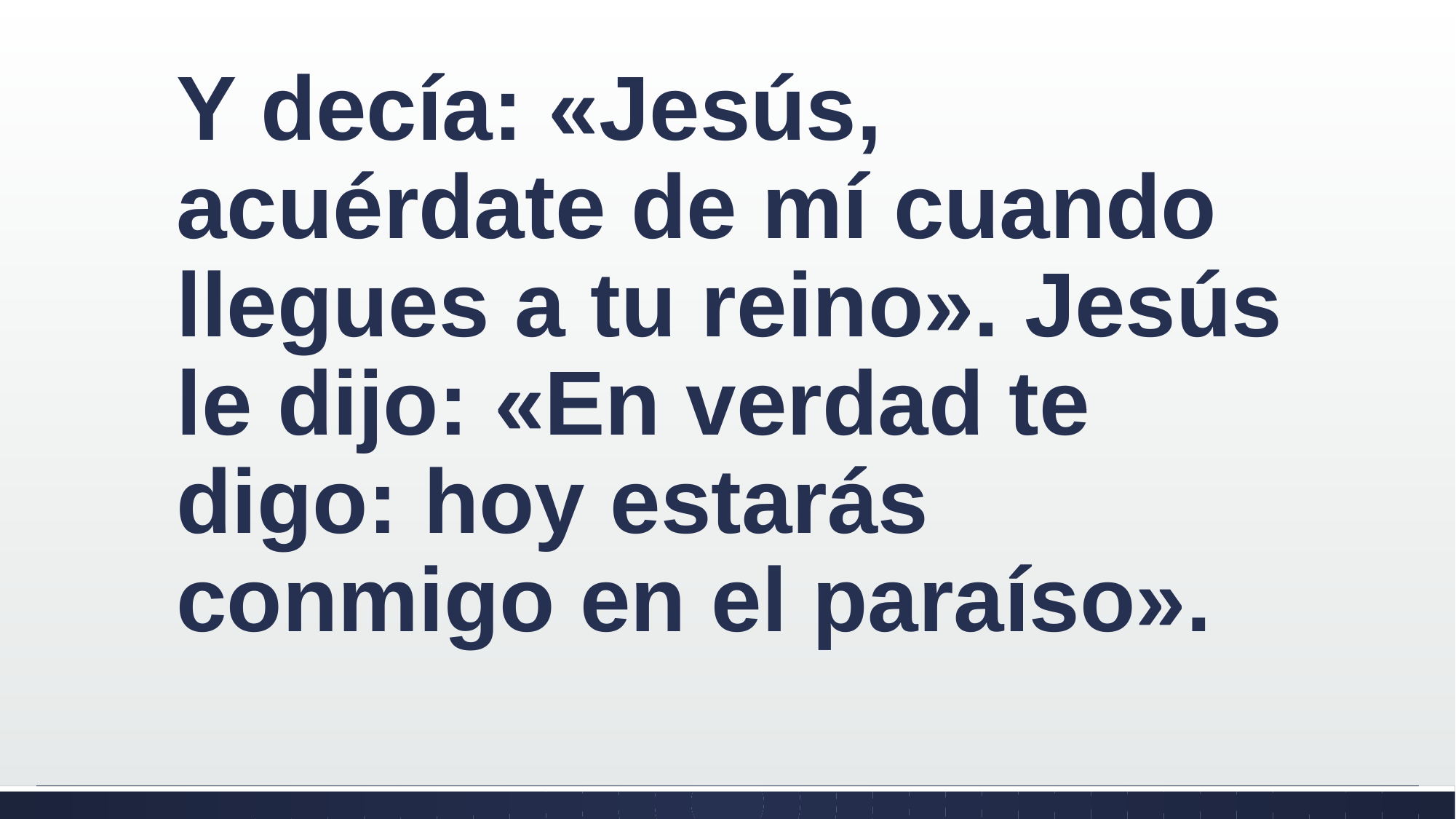

#
Y decía: «Jesús, acuérdate de mí cuando llegues a tu reino». Jesús le dijo: «En verdad te digo: hoy estarás conmigo en el paraíso».